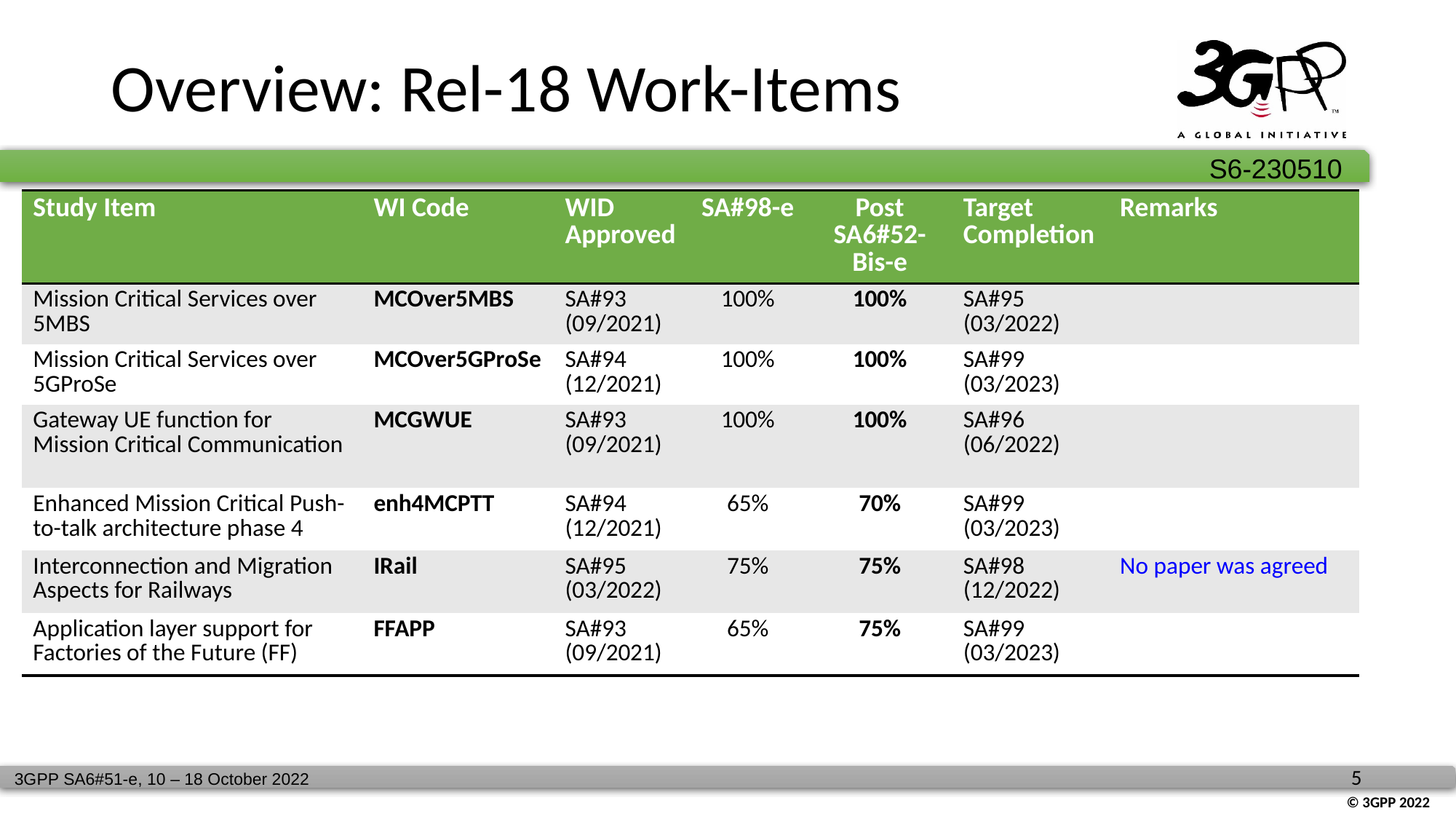

# Overview: Rel-18 Work-Items
| Study Item | WI Code | WID Approved | SA#98-e | Post SA6#52-Bis-e | Target Completion | Remarks |
| --- | --- | --- | --- | --- | --- | --- |
| Mission Critical Services over 5MBS | MCOver5MBS | SA#93 (09/2021) | 100% | 100% | SA#95 (03/2022) |  |
| Mission Critical Services over 5GProSe | MCOver5GProSe | SA#94 (12/2021) | 100% | 100% | SA#99 (03/2023) |  |
| Gateway UE function for Mission Critical Communication | MCGWUE | SA#93 (09/2021) | 100% | 100% | SA#96 (06/2022) |  |
| Enhanced Mission Critical Push-to-talk architecture phase 4 | enh4MCPTT | SA#94 (12/2021) | 65% | 70% | SA#99 (03/2023) |  |
| Interconnection and Migration Aspects for Railways | IRail | SA#95 (03/2022) | 75% | 75% | SA#98 (12/2022) | No paper was agreed |
| Application layer support for Factories of the Future (FF) | FFAPP | SA#93 (09/2021) | 65% | 75% | SA#99 (03/2023) |  |